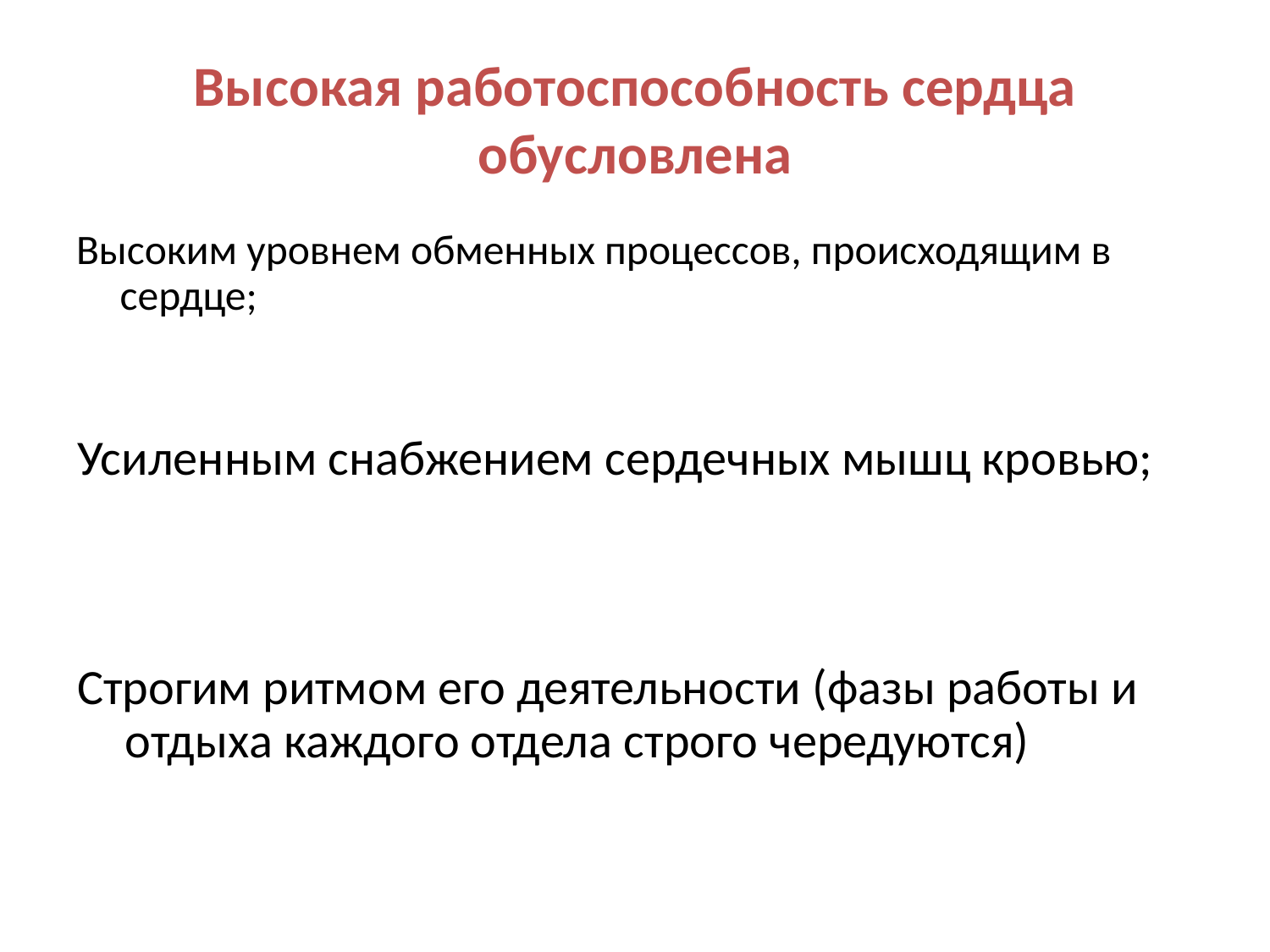

# Высокая работоспособность сердца обусловлена
Высоким уровнем обменных процессов, происходящим в сердце;
Усиленным снабжением сердечных мышц кровью;
Строгим ритмом его деятельности (фазы работы и отдыха каждого отдела строго чередуются)